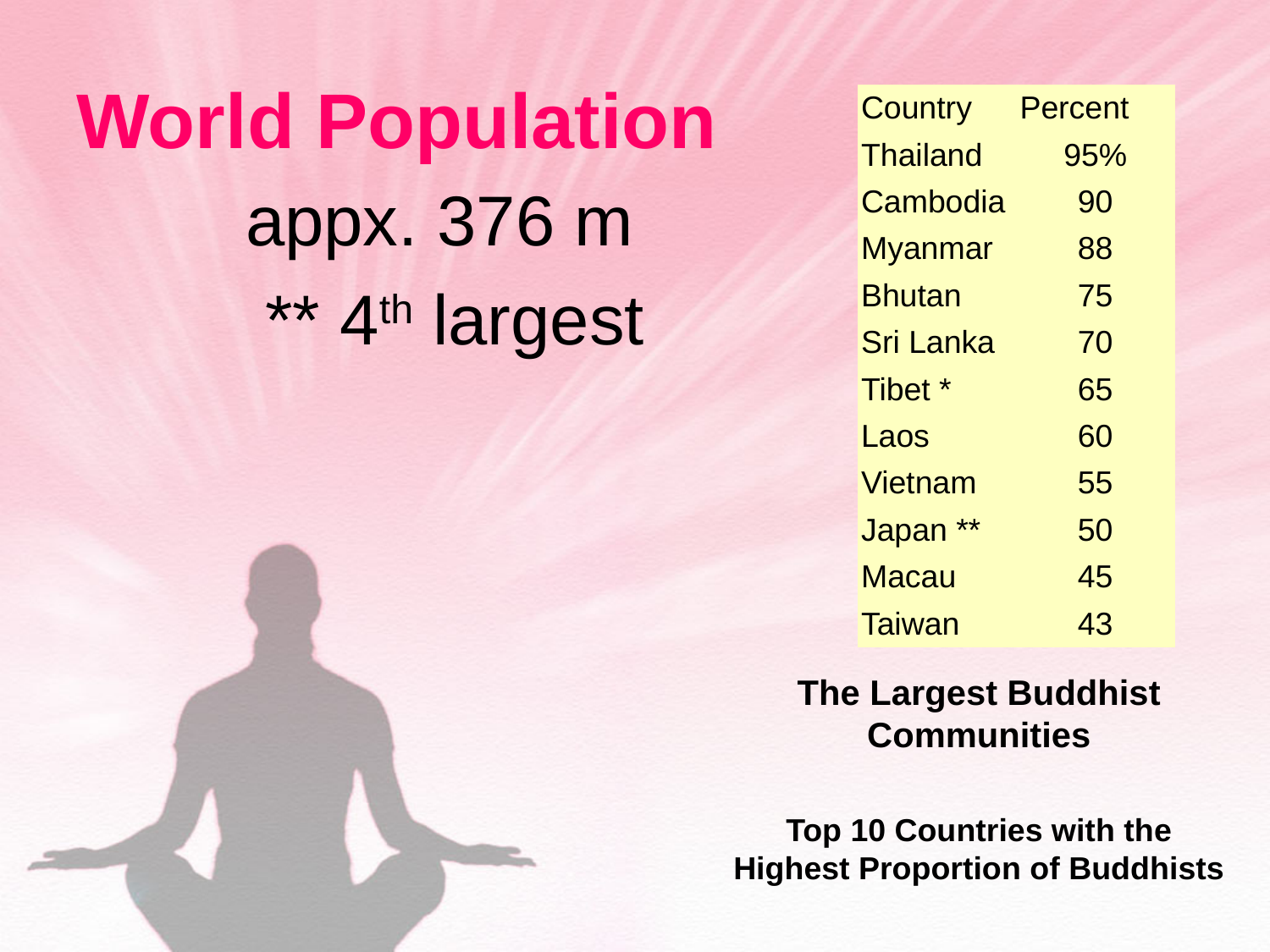

# World Population
| Country | Percent |
| --- | --- |
| Thailand | 95% |
| Cambodia | 90 |
| Myanmar | 88 |
| Bhutan | 75 |
| Sri Lanka | 70 |
| Tibet \* | 65 |
| Laos | 60 |
| Vietnam | 55 |
| Japan \*\* | 50 |
| Macau | 45 |
| Taiwan | 43 |
appx. 376 m
 ** 4th largest
The Largest Buddhist Communities

Top 10 Countries with the
Highest Proportion of Buddhists